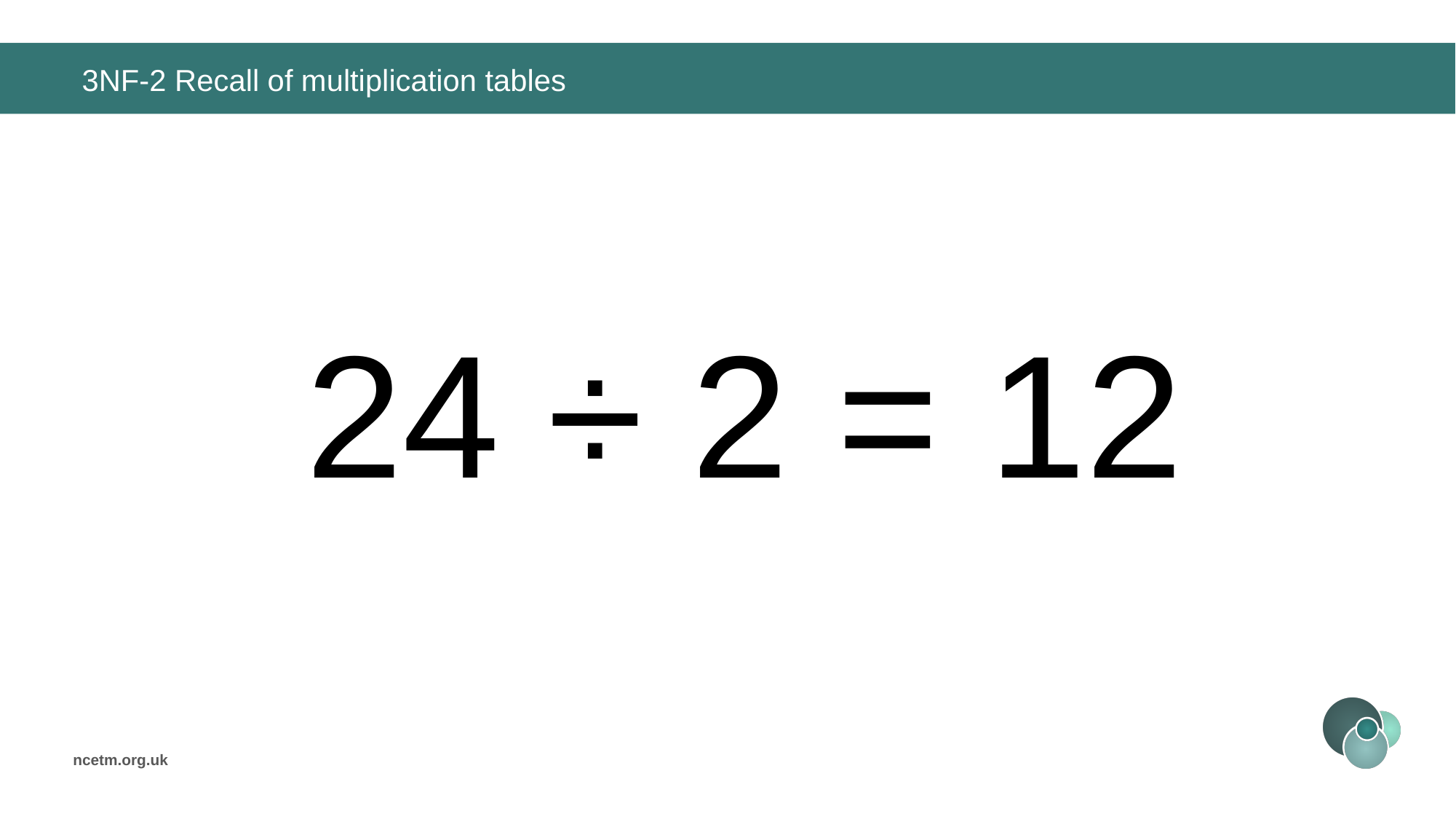

# 3NF-2 Recall of multiplication tables
24 ÷ 2 =
12